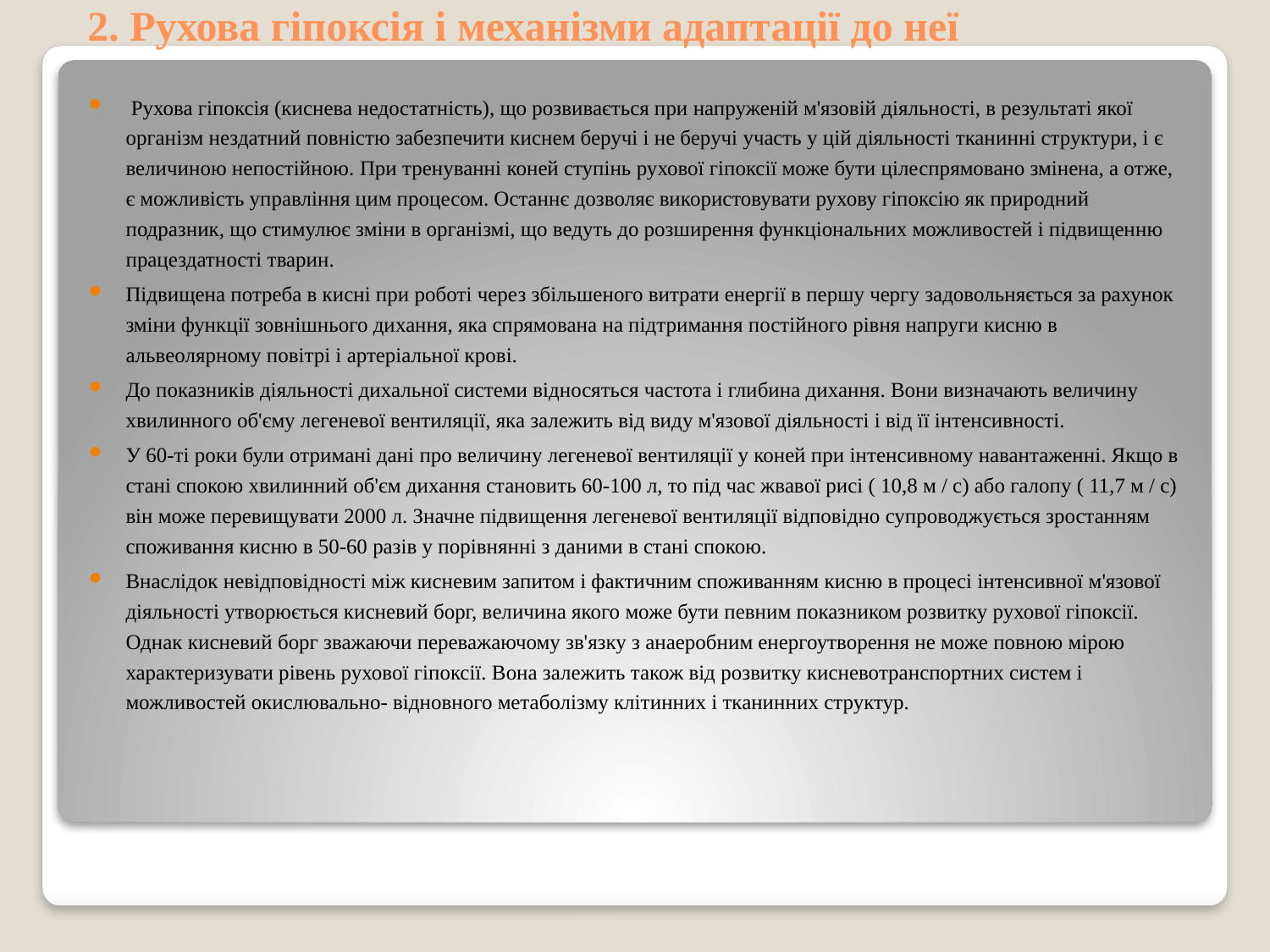

# 2. Рухова гіпоксія і механізми адаптації до неї
 Рухова гіпоксія (киснева недостатність), що розвивається при напруженій м'язовій діяльності, в результаті якої організм нездатний повністю забезпечити киснем беручі і не беручі участь у цій діяльності тканинні структури, і є величиною непостійною. При тренуванні коней ступінь рухової гіпоксії може бути цілеспрямовано змінена, а отже, є можливість управління цим процесом. Останнє дозволяє використовувати рухову гіпоксію як природний подразник, що стимулює зміни в організмі, що ведуть до розширення функціональних можливостей і підвищенню працездатності тварин.
Підвищена потреба в кисні при роботі через збільшеного витрати енергії в першу чергу задовольняється за рахунок зміни функції зовнішнього дихання, яка спрямована на підтримання постійного рівня напруги кисню в альвеолярному повітрі і артеріальної крові.
До показників діяльності дихальної системи відносяться частота і глибина дихання. Вони визначають величину хвилинного об'єму легеневої вентиляції, яка залежить від виду м'язової діяльності і від її інтенсивності.
У 60-ті роки були отримані дані про величину легеневої вентиляції у коней при інтенсивному навантаженні. Якщо в стані спокою хвилинний об'єм дихання становить 60-100 л, то під час жвавої рисі ( 10,8 м / с) або галопу ( 11,7 м / с) він може перевищувати 2000 л. Значне підвищення легеневої вентиляції відповідно супроводжується зростанням споживання кисню в 50-60 разів у порівнянні з даними в стані спокою.
Внаслідок невідповідності між кисневим запитом і фактичним споживанням кисню в процесі інтенсивної м'язової діяльності утворюється кисневий борг, величина якого може бути певним показником розвитку рухової гіпоксії. Однак кисневий борг зважаючи переважаючому зв'язку з анаеробним енергоутворення не може повною мірою характеризувати рівень рухової гіпоксії. Вона залежить також від розвитку кисневотранспортних систем і можливостей окислювально- відновного метаболізму клітинних і тканинних структур.